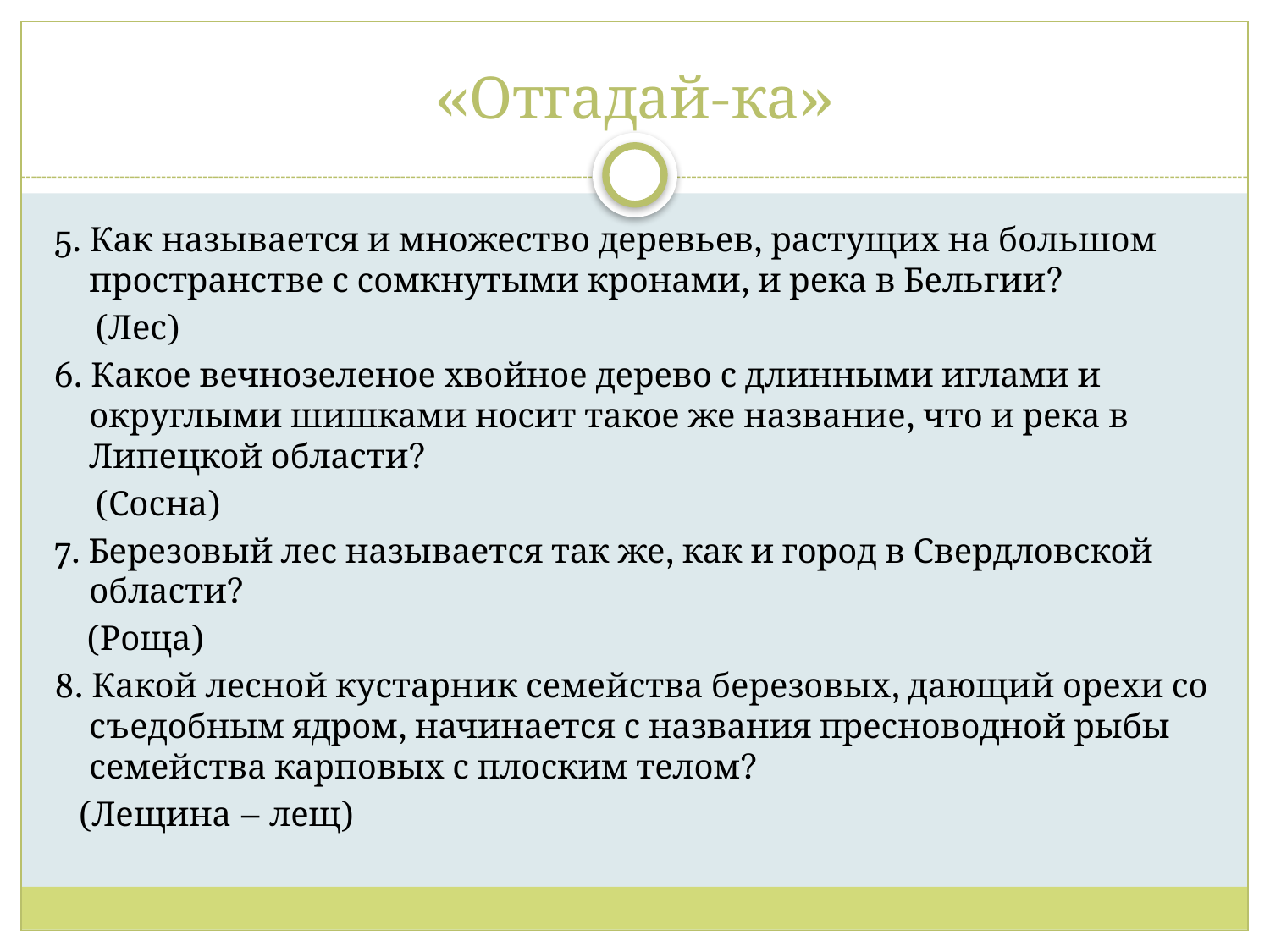

# «Отгадай-ка»
5. Как называется и множество деревьев, растущих на большом пространстве с сомкнутыми кронами, и река в Бельгии?
     (Лес)
6. Какое вечнозеленое хвойное дерево с длинными иглами и округлыми шишками носит такое же название, что и река в Липецкой области?
     (Сосна)
7. Березовый лес называется так же, как и город в Свердловской области?
    (Роща)
8. Какой лесной кустарник семейства березовых, дающий орехи со съедобным ядром, начинается с названия пресноводной рыбы семейства карповых с плоским телом?
   (Лещина – лещ)